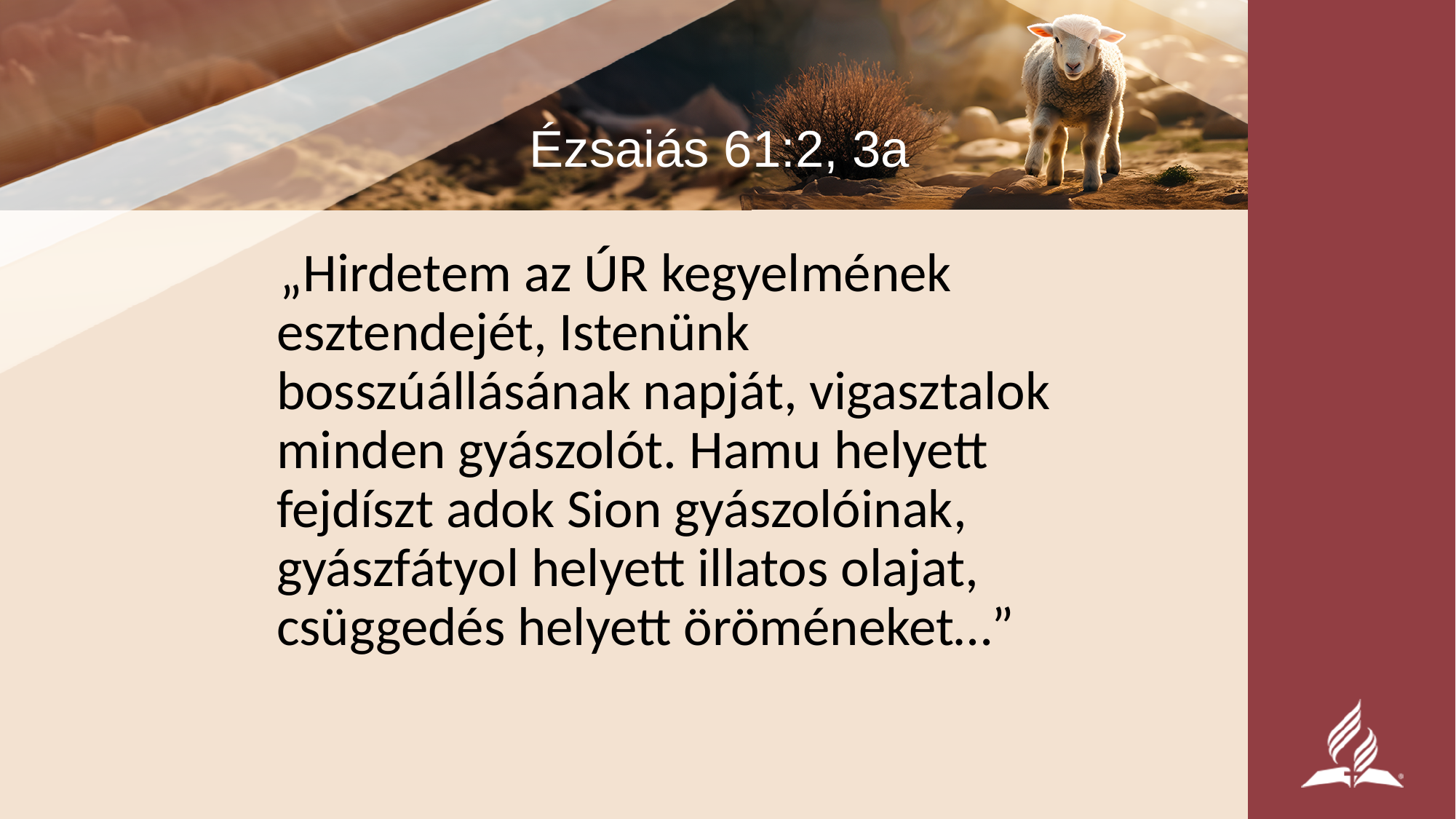

# Ézsaiás 61:2, 3a
„Hirdetem az ÚR kegyelmének esztendejét, Istenünk bosszúállásának napját, vigasztalok minden gyászolót. Hamu helyett fejdíszt adok Sion gyászolóinak, gyászfátyol helyett illatos olajat, csüggedés helyett öröméneket…”